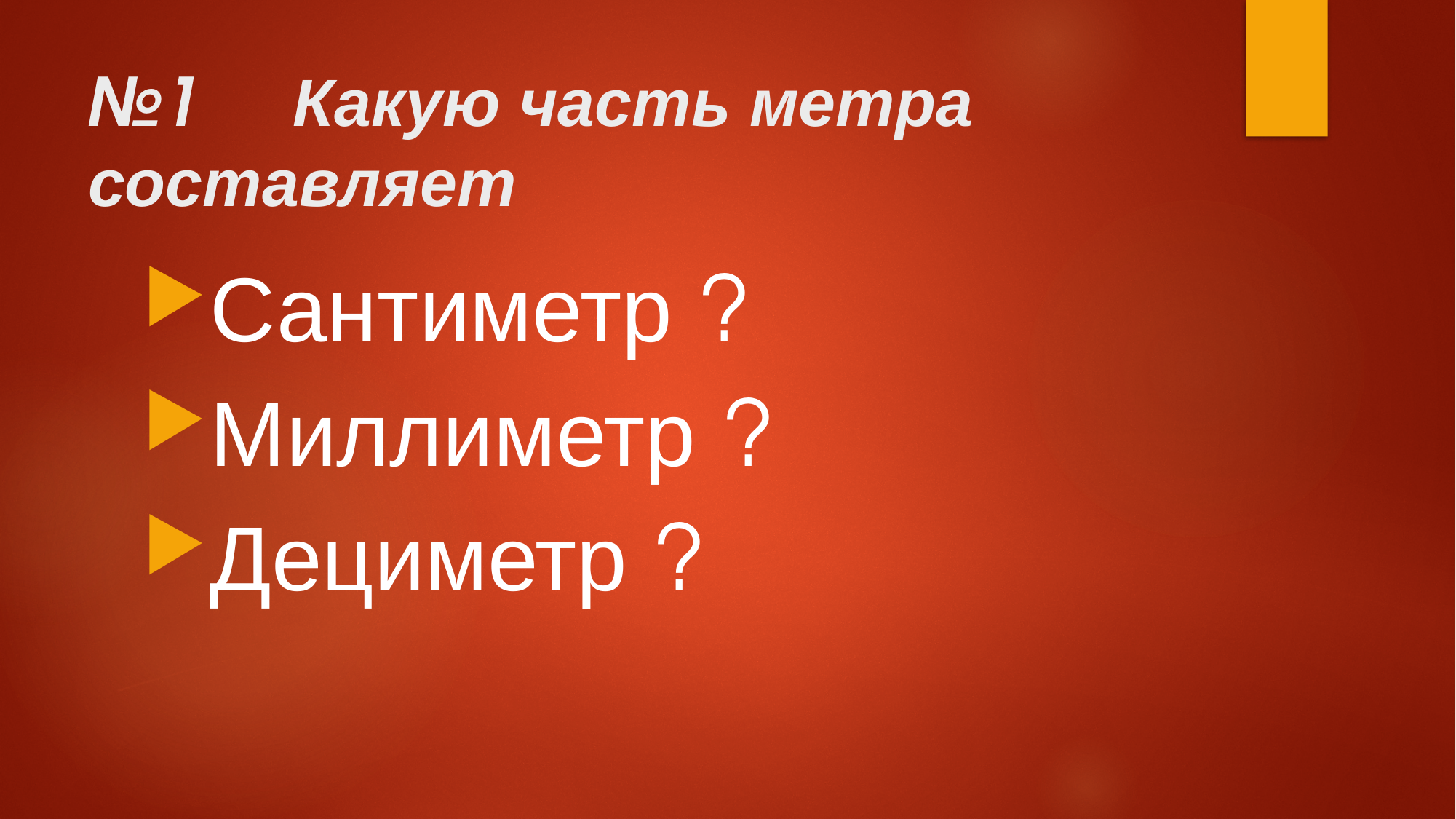

# №1     Какую часть метра составляет
Сантиметр ?
Миллиметр ?
Дециметр ?